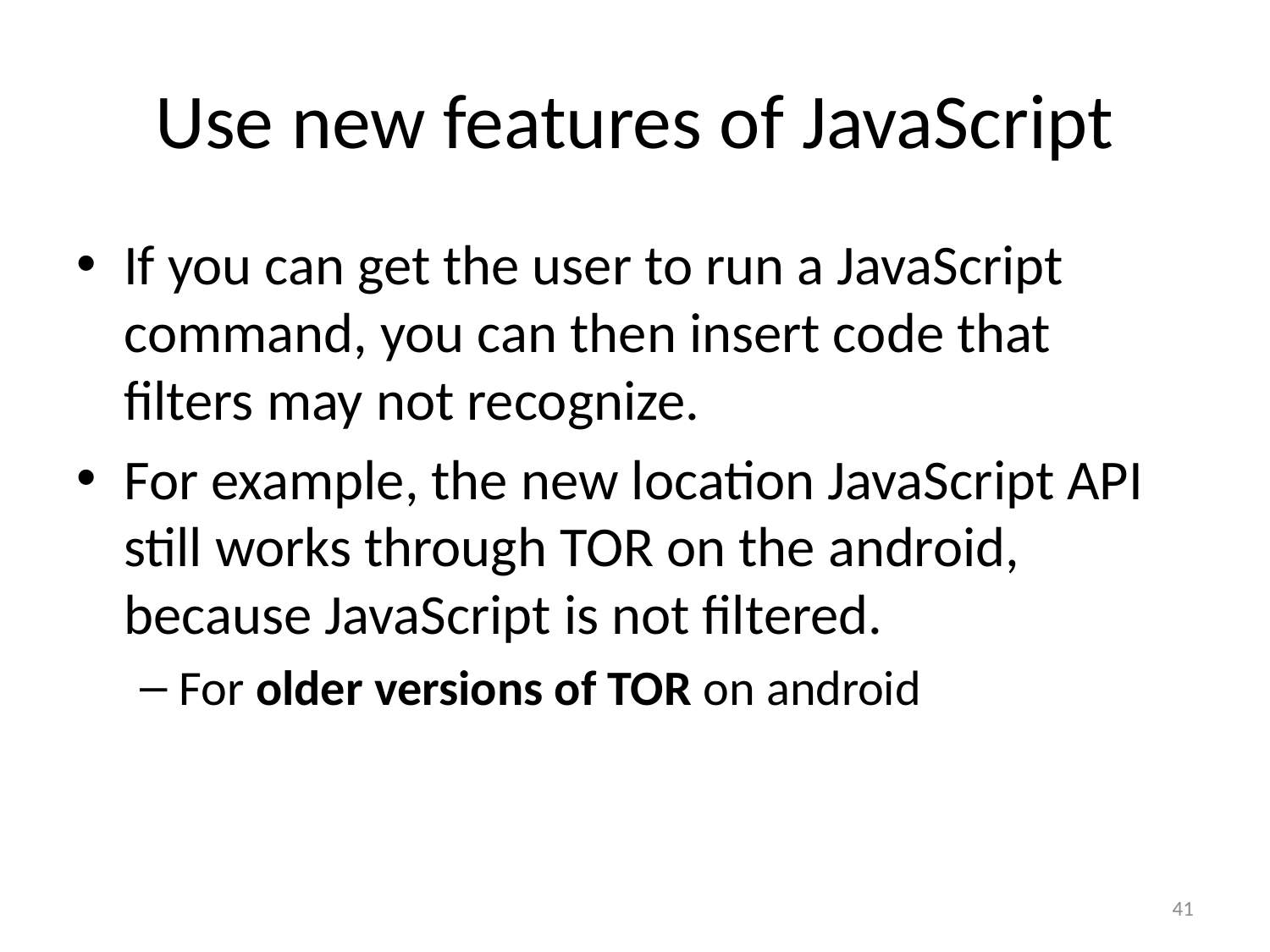

# Use new features of JavaScript
If you can get the user to run a JavaScript command, you can then insert code that filters may not recognize.
For example, the new location JavaScript API still works through TOR on the android, because JavaScript is not filtered.
For older versions of TOR on android
41